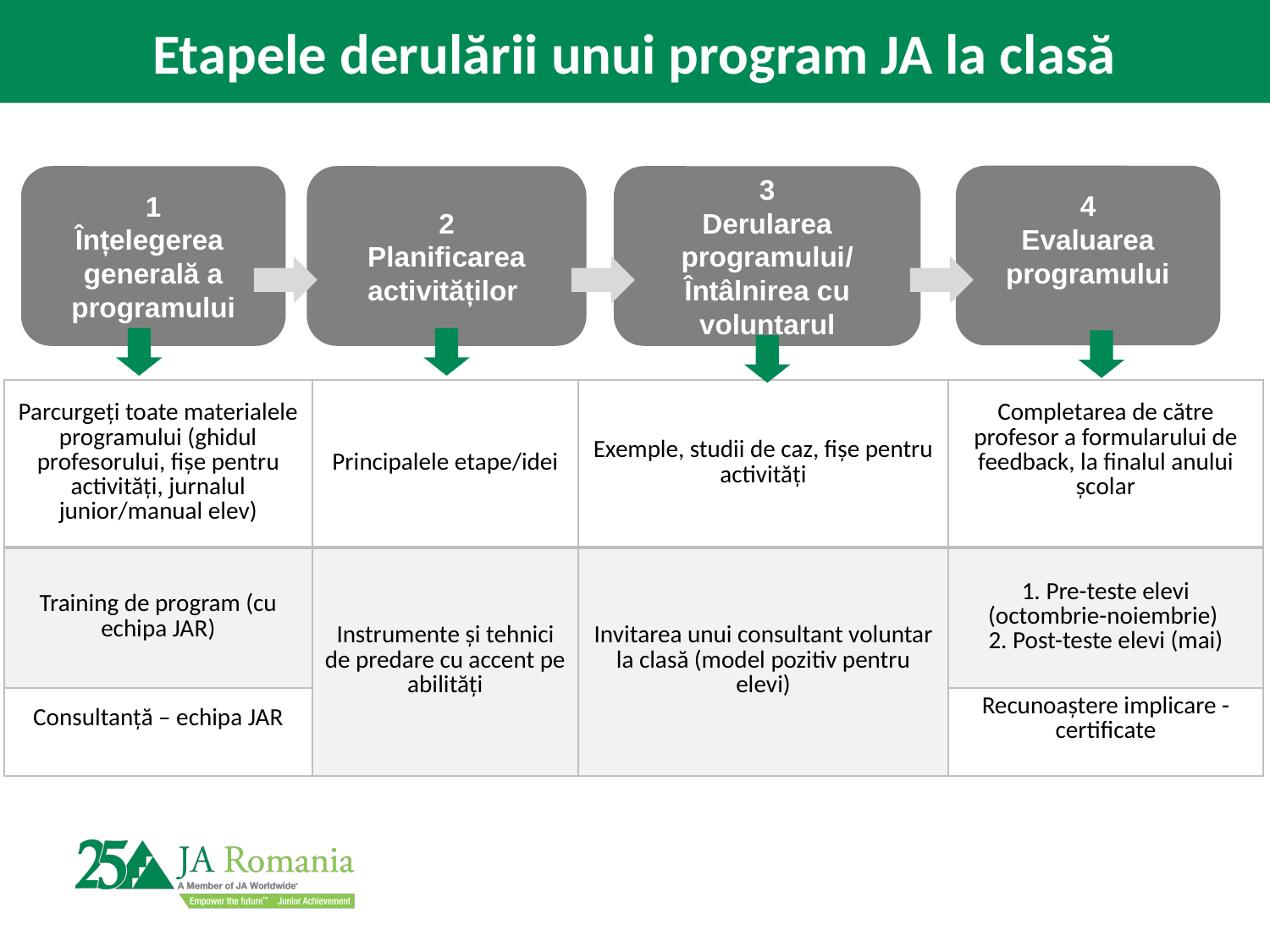

Etapele derulării unui program JA la clasă
4
Evaluarea programului

1
Înțelegerea  generală a programului
2
Planificarea activităților
3
Derularea programului/ Întâlnirea cu voluntarul

| Parcurgeți toate materialele programului (ghidul profesorului, fișe pentru activități, jurnalul junior/manual elev) | Principalele etape/idei | Exemple, studii de caz, fișe pentru activități | Completarea de către profesor a formularului de feedback, la finalul anului școlar |
| --- | --- | --- | --- |
| Training de program (cu echipa JAR) | Instrumente și tehnici de predare cu accent pe abilități | Invitarea unui consultant voluntar la clasă (model pozitiv pentru elevi) | 1. Pre-teste elevi (octombrie-noiembrie) 2. Post-teste elevi (mai) |
| Consultanță – echipa JAR |  |  | Recunoaștere implicare - certificate |